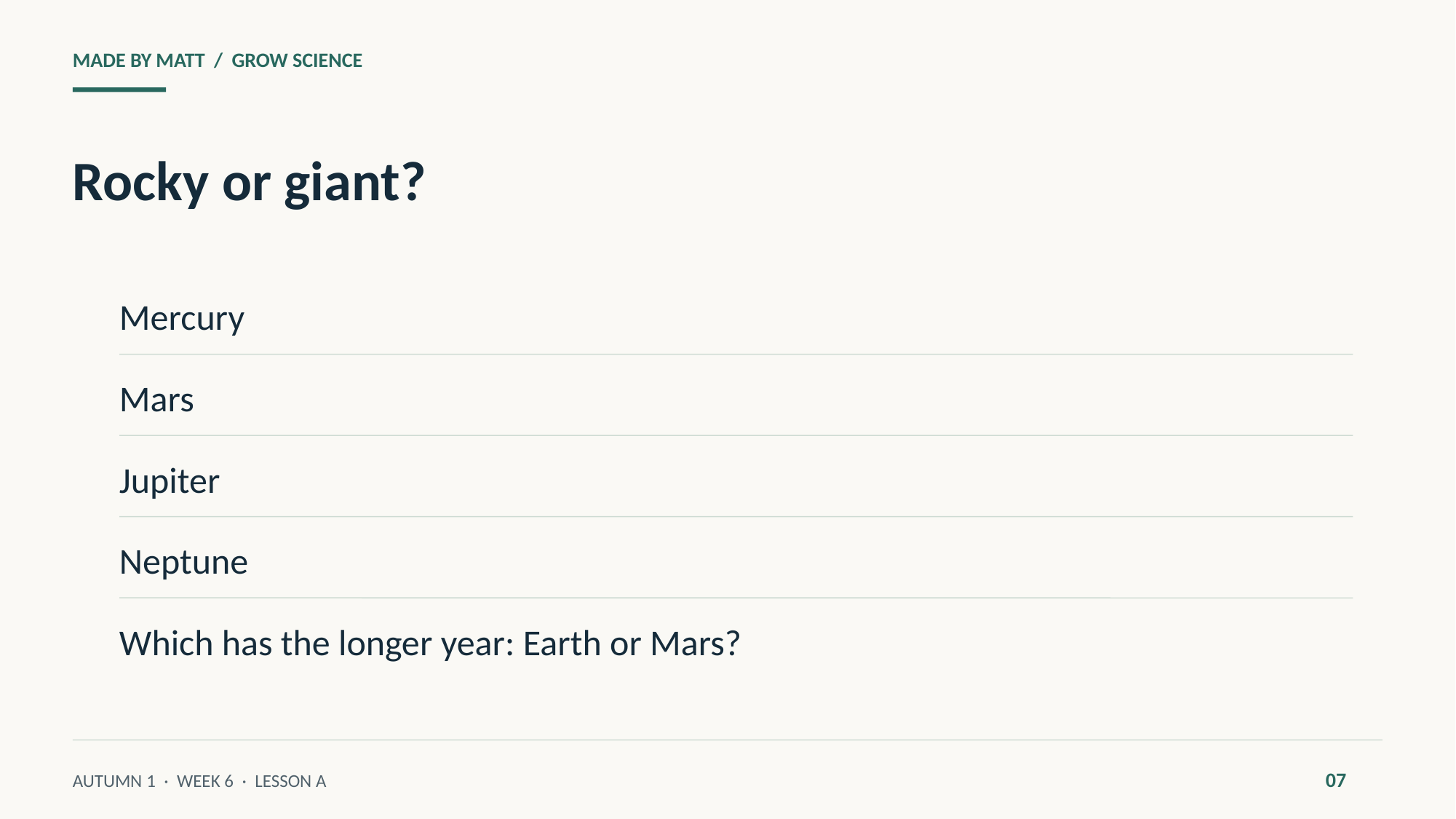

MADE BY MATT  /  GROW SCIENCE

Rocky or giant?
Mercury

Mars

Jupiter

Neptune

Which has the longer year: Earth or Mars?

07
AUTUMN 1  ·  WEEK 6  ·  LESSON A